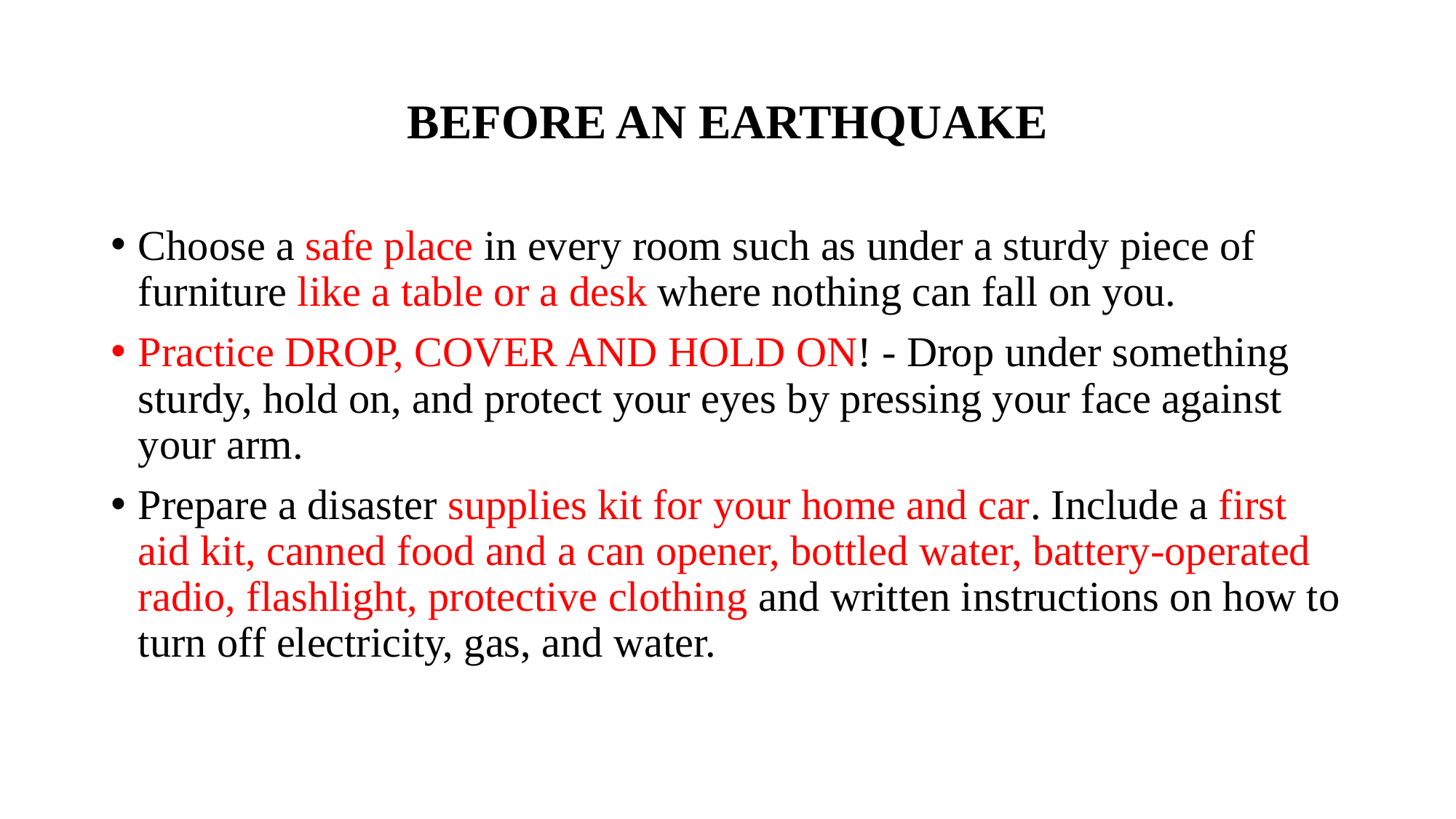

# BEFORE AN EARTHQUAKE
Choose a safe place in every room such as under a sturdy piece of furniture like a table or a desk where nothing can fall on you.
Practice DROP, COVER AND HOLD ON! - Drop under something sturdy, hold on, and protect your eyes by pressing your face against your arm.
Prepare a disaster supplies kit for your home and car. Include a first aid kit, canned food and a can opener, bottled water, battery-operated radio, flashlight, protective clothing and written instructions on how to turn off electricity, gas, and water.